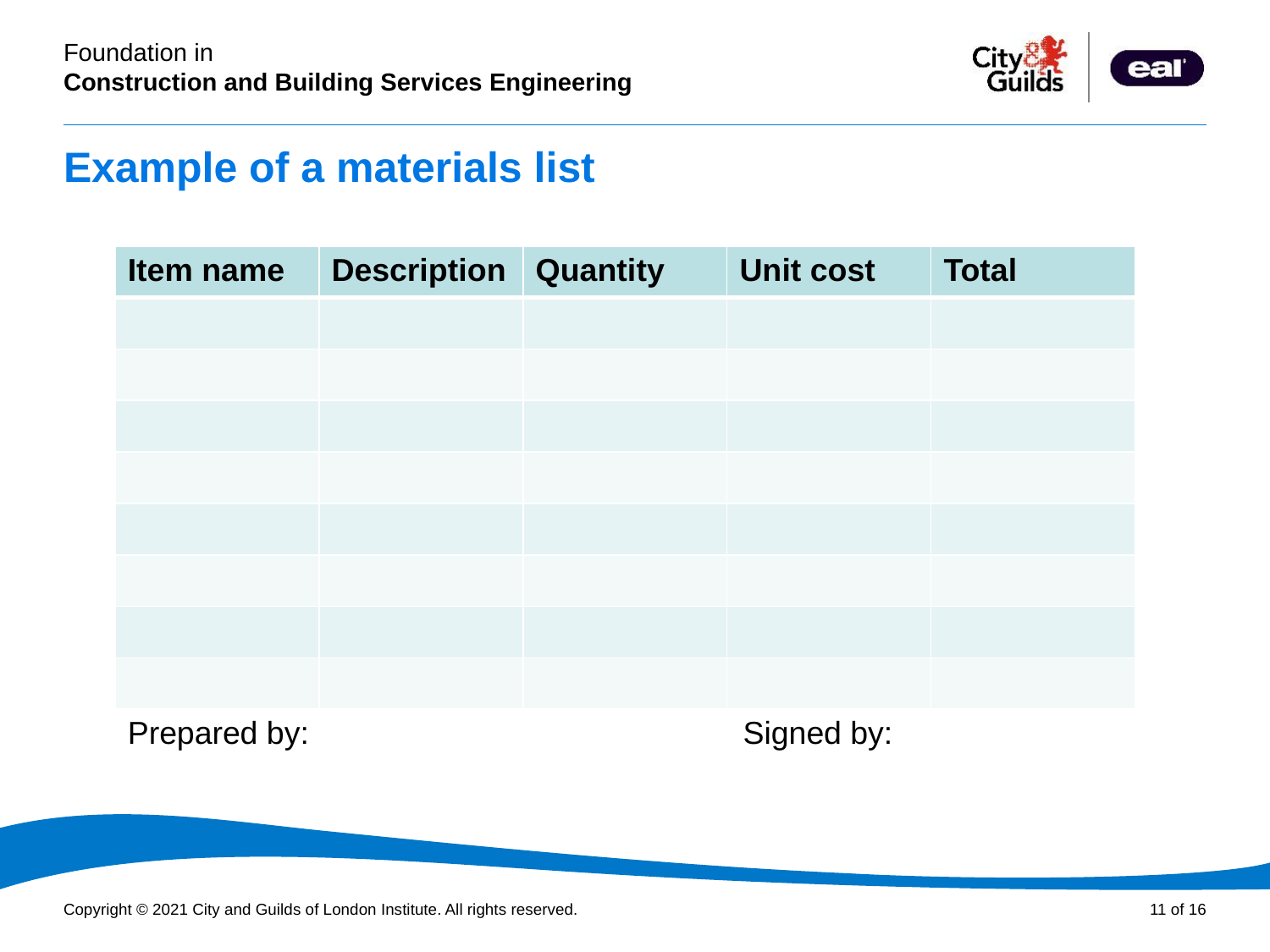

# Example of a materials list
| Item name | Description | Quantity | Unit cost | Total |
| --- | --- | --- | --- | --- |
|  |  |  |  |  |
|  |  |  |  |  |
|  |  |  |  |  |
|  |  |  |  |  |
|  |  |  |  |  |
|  |  |  |  |  |
|  |  |  |  |  |
|  |  |  |  |  |
| Prepared by: Signed by: |  |  |  |  |